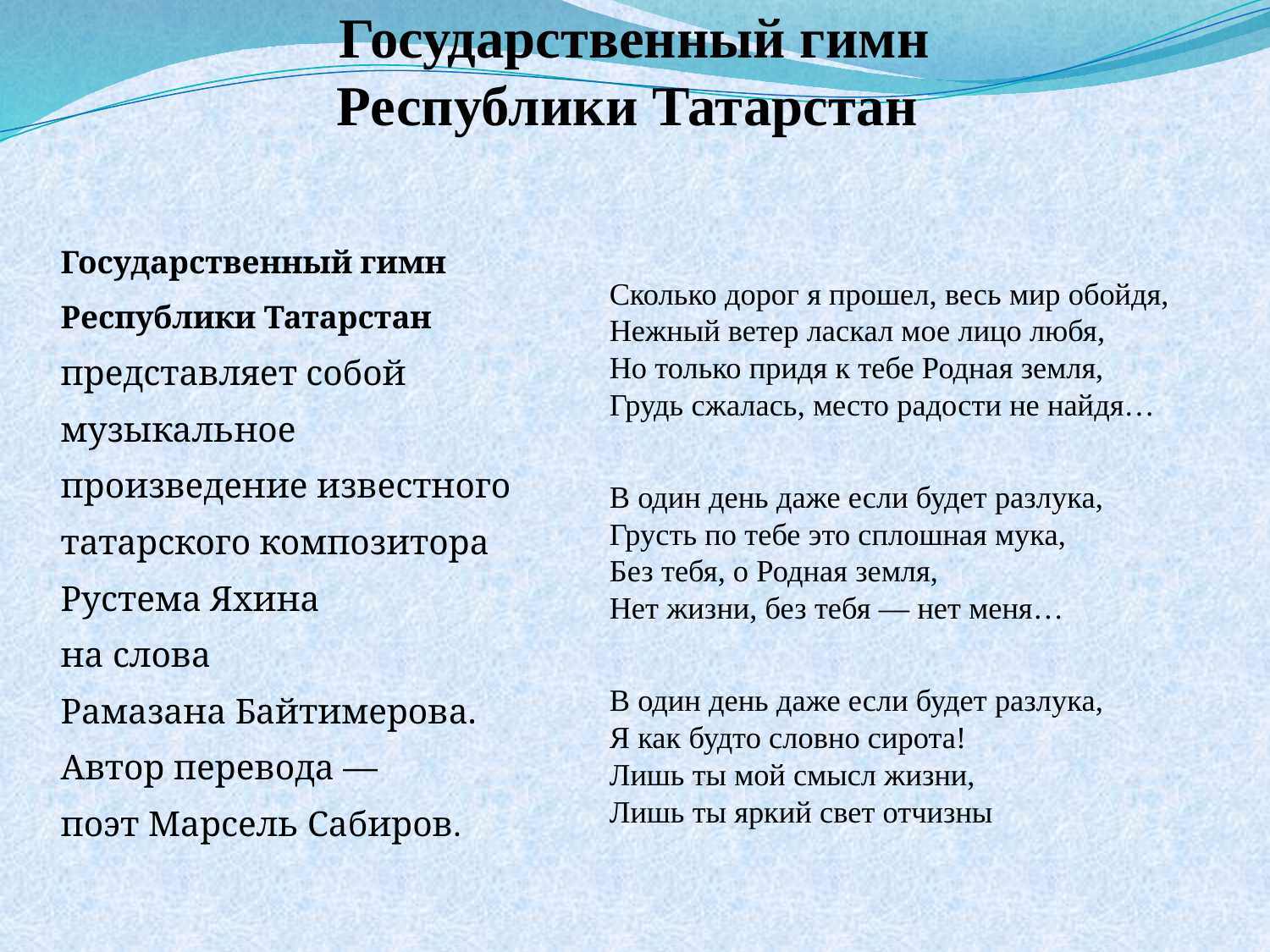

# Государственный гимн Республики Татарстан

Сколько дорог я прошел, весь мир обойдя,
Нежный ветер ласкал мое лицо любя,
Но только придя к тебе Родная земля,
Грудь сжалась, место радости не найдя…

В один день даже если будет разлука,
Грусть по тебе это сплошная мука,
Без тебя, о Родная земля,
Нет жизни, без тебя — нет меня…

В один день даже если будет разлука,
Я как будто словно сирота!
Лишь ты мой смысл жизни,
Лишь ты яркий свет отчизны

	Государственный гимн
	Республики Татарстан
 	представляет собой
	музыкальное
	произведение известного
	татарского композитора
	Рустема Яхина
	на слова
 	Рамазана Байтимерова.
	Автор перевода —
 	поэт Марсель Сабиров.